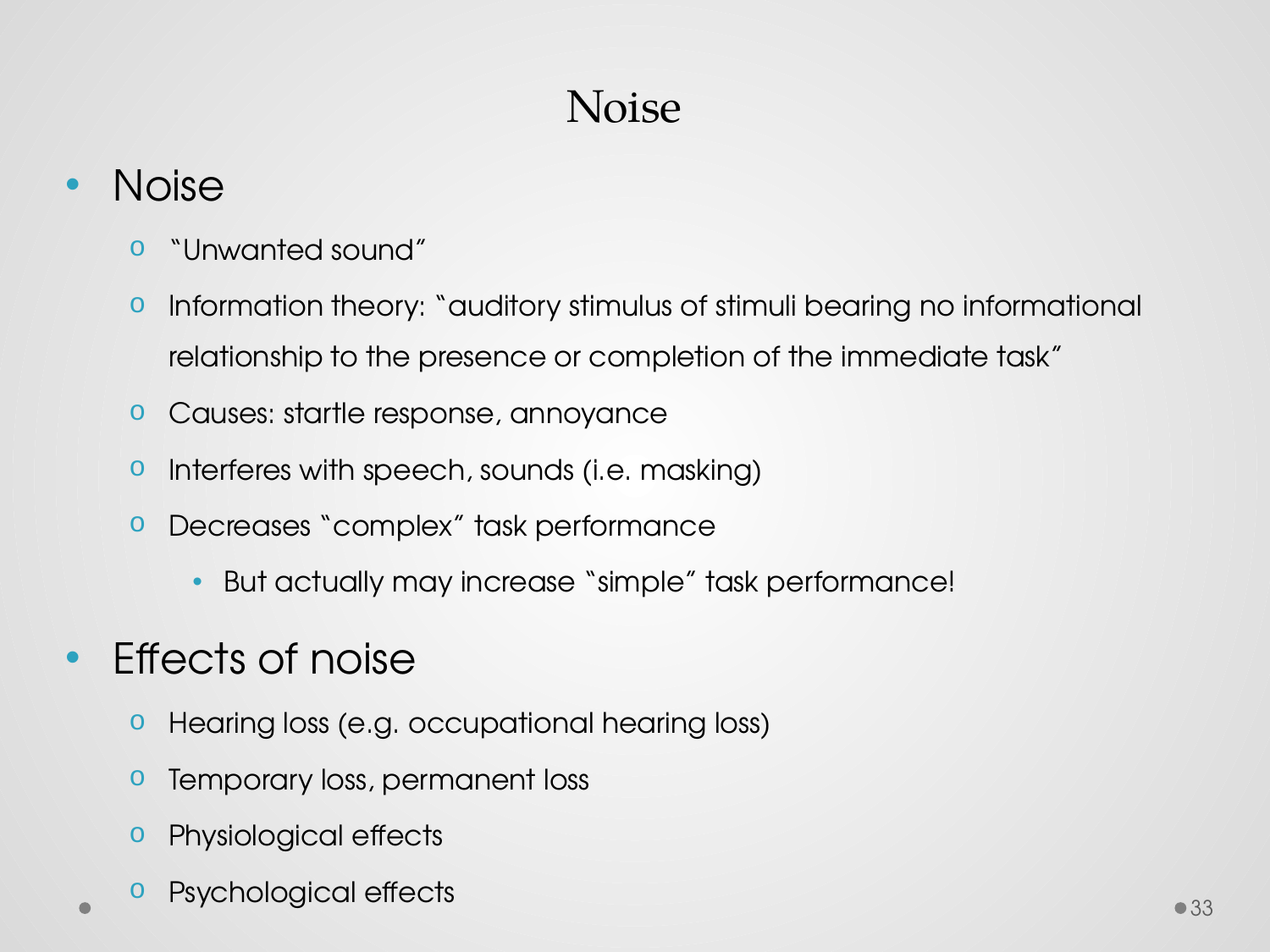

# Noise

Noise
“Unwanted sound”
Information theory: “auditory stimulus of stimuli bearing no informational relationship to the presence or completion of the immediate task”
Causes: startle response, annoyance
Interferes with speech, sounds (i.e. masking)
Decreases “complex” task performance
But actually may increase “simple” task performance!
Effects of noise
Hearing loss (e.g. occupational hearing loss)
Temporary loss, permanent loss
Physiological effects
Psychological effects

33